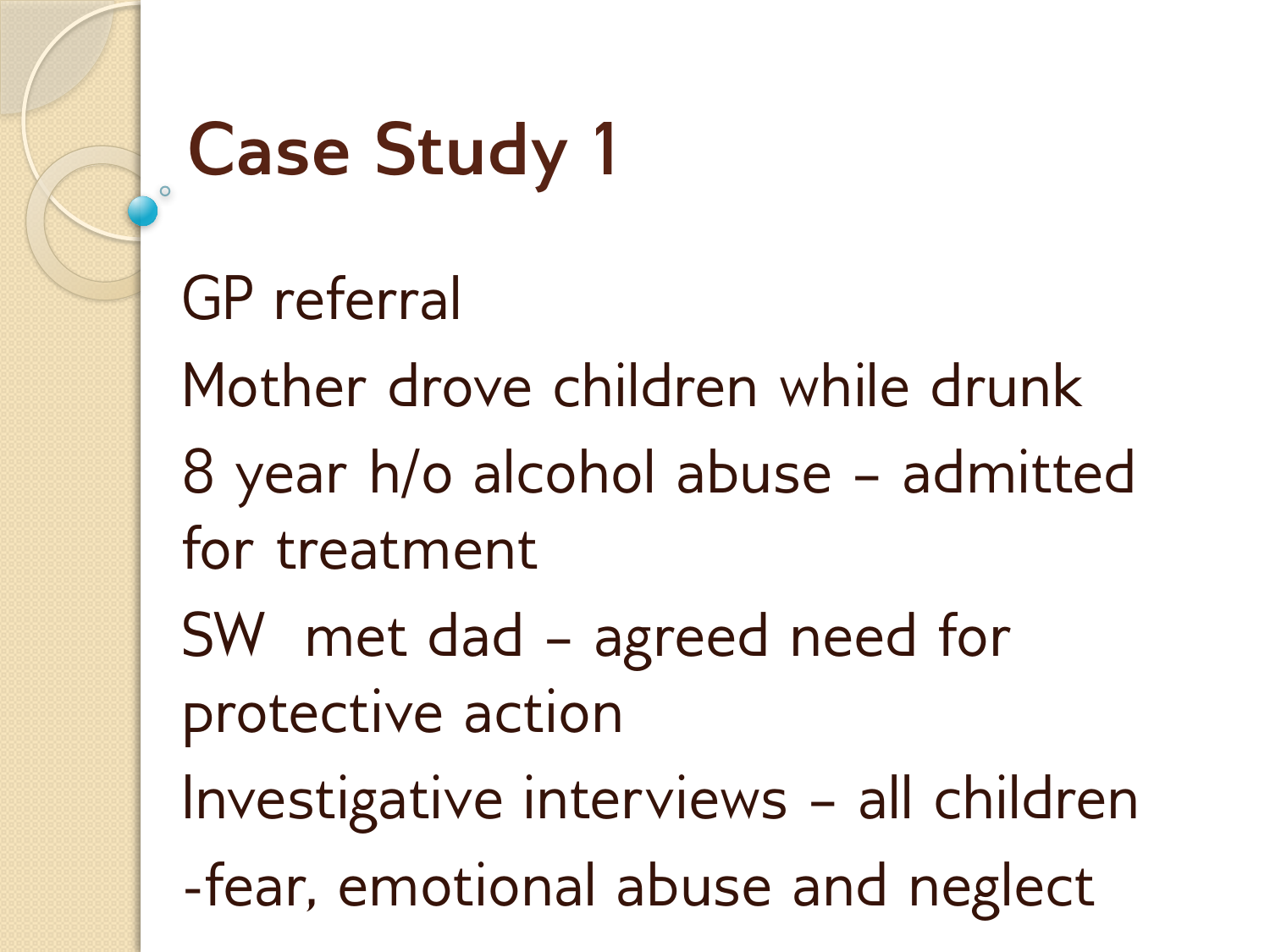

# Case Study 1
GP referral
Mother drove children while drunk
8 year h/o alcohol abuse – admitted for treatment
SW  met dad – agreed need for protective action
Investigative interviews – all children
-fear, emotional abuse and neglect